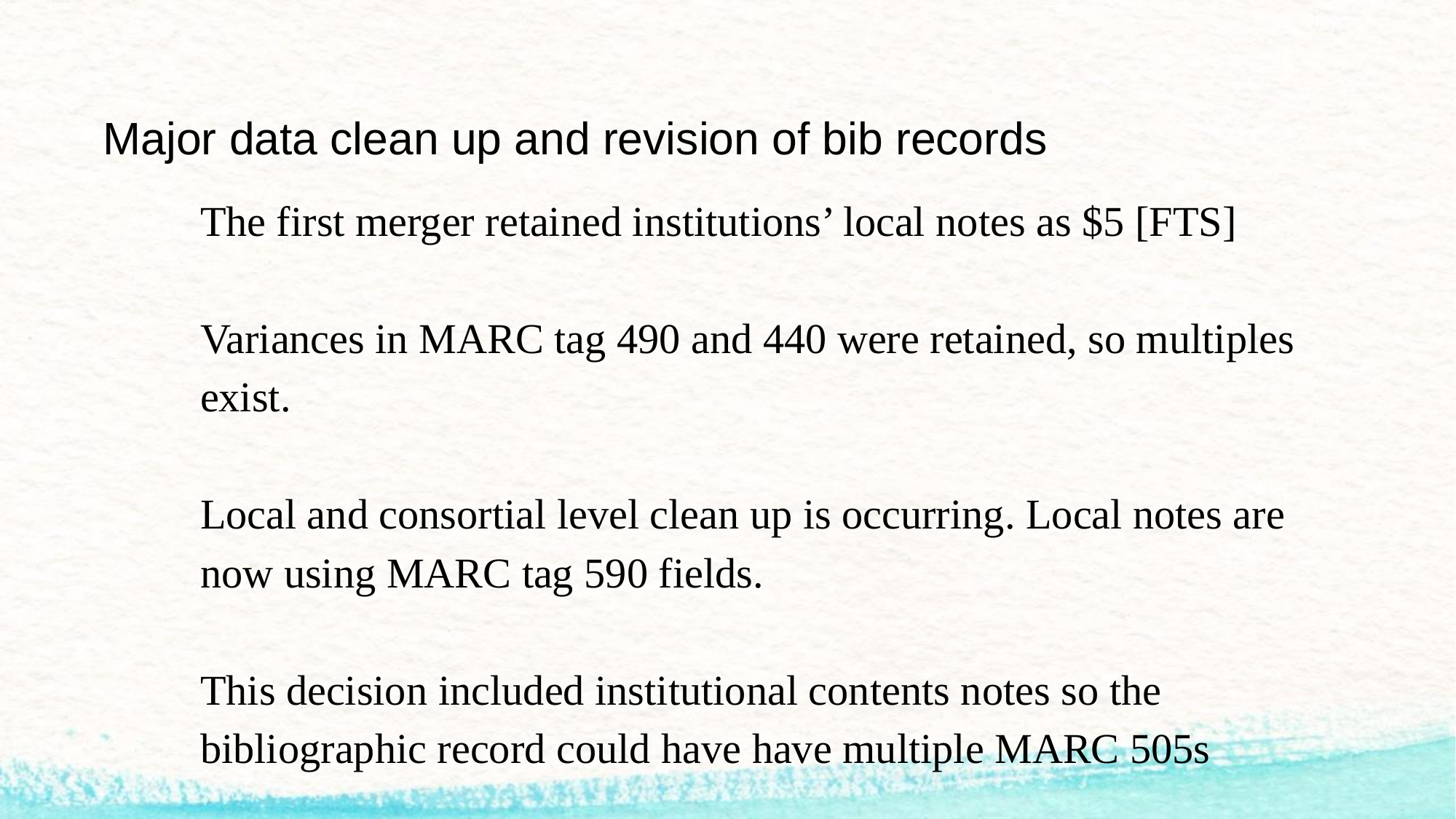

# Major data clean up and revision of bib records
The first merger retained institutions’ local notes as $5 [FTS]

Variances in MARC tag 490 and 440 were retained, so multiples exist.
Local and consortial level clean up is occurring. Local notes are now using MARC tag 590 fields.

This decision included institutional contents notes so the bibliographic record could have have multiple MARC 505s